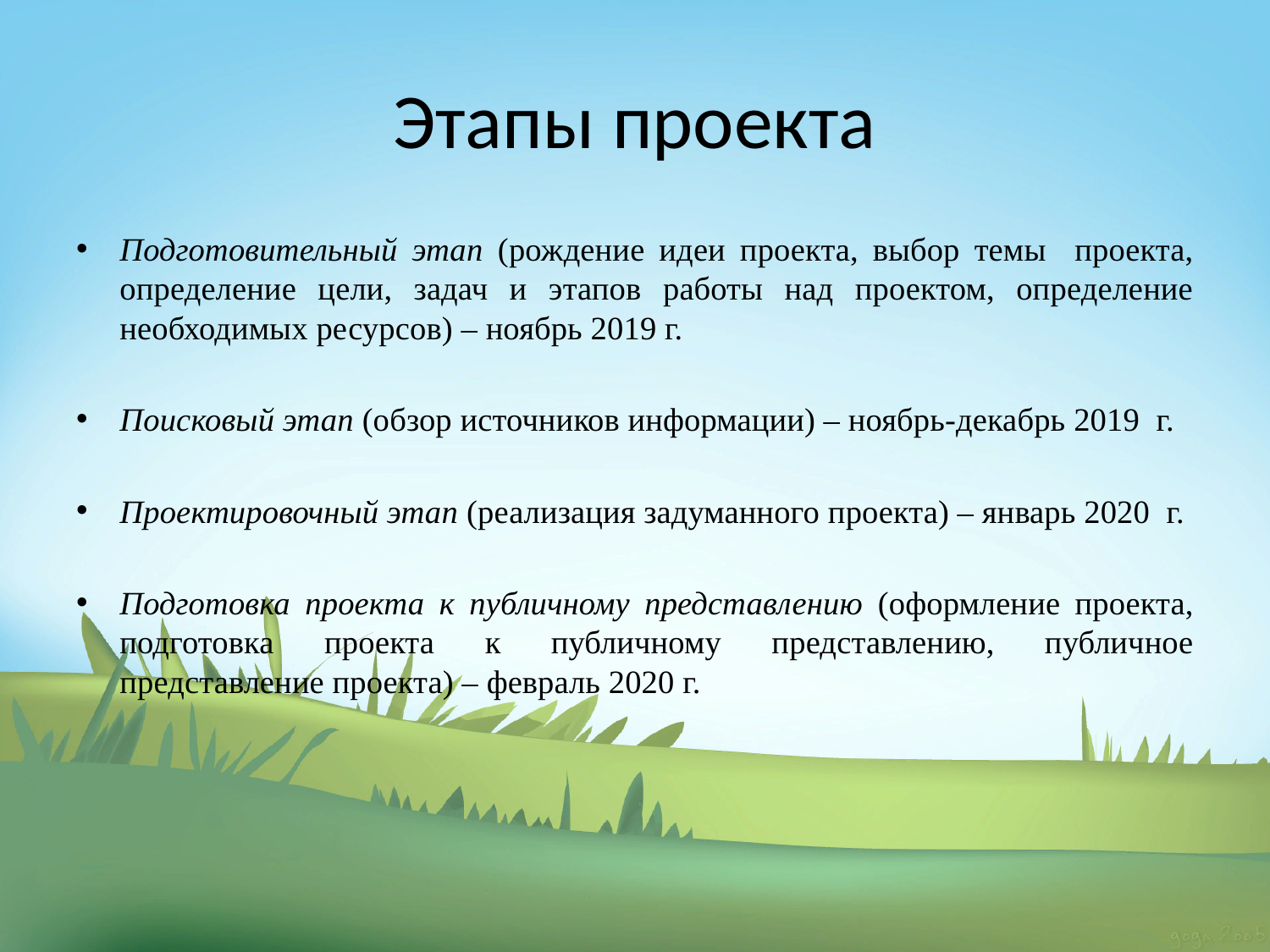

# Этапы проекта
Подготовительный этап (рождение идеи проекта, выбор темы  проекта, определение цели, задач и этапов работы над проектом, определение необходимых ресурсов) – ноябрь 2019 г.

Поисковый этап (обзор источников информации) – ноябрь-декабрь 2019  г.

Проектировочный этап (реализация задуманного проекта) – январь 2020  г.

Подготовка проекта к публичному представлению (оформление проекта, подготовка проекта к публичному представлению, публичное представление проекта) – февраль 2020 г.